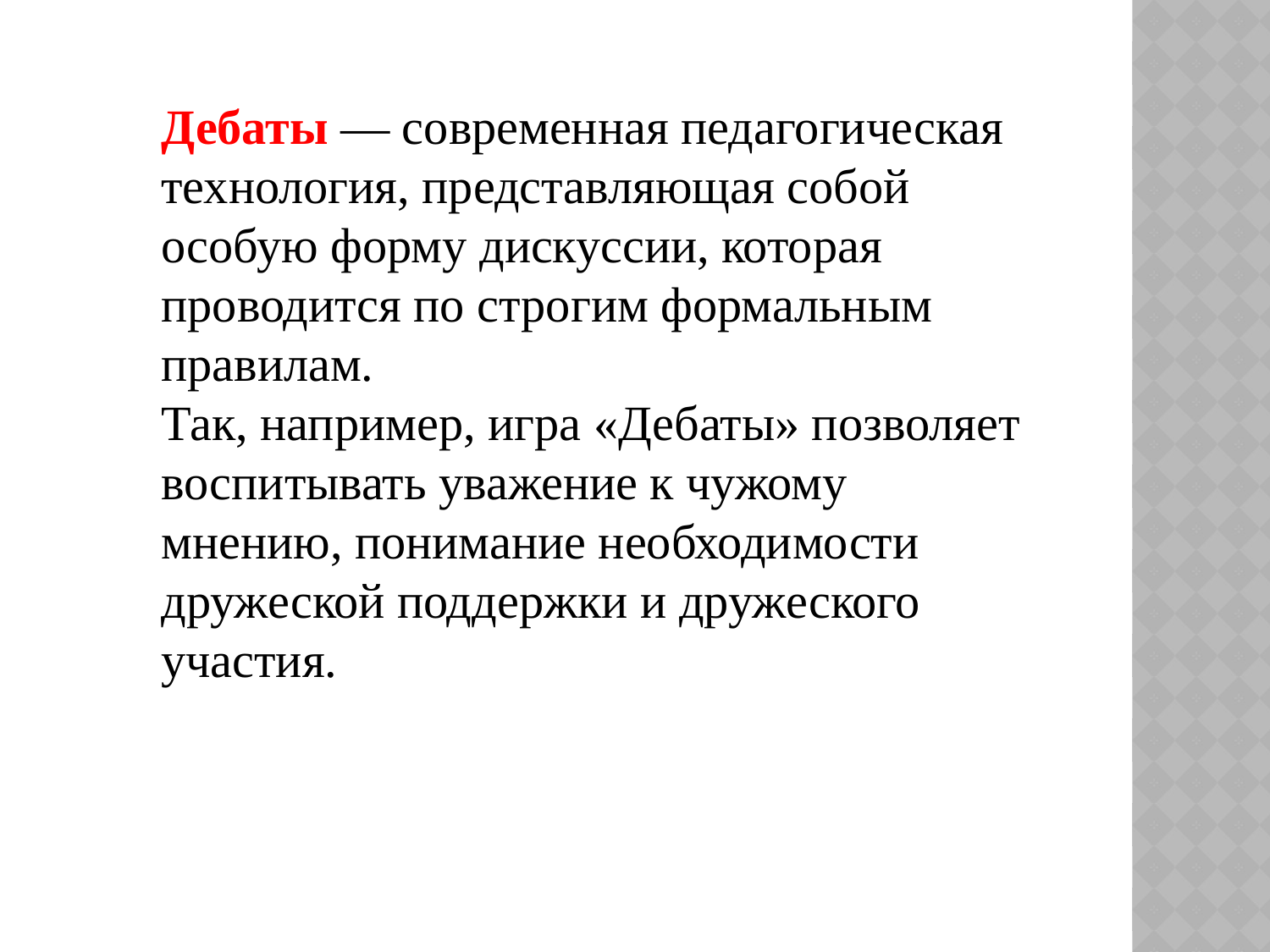

Дебаты — современная педагогическая технология, представляющая собой особую форму дискуссии, которая проводится по строгим формальным правилам.
Так, например, игра «Дебаты» позволяет воспитывать уважение к чужому мнению, понимание необходимости дружеской поддержки и дружеского участия.